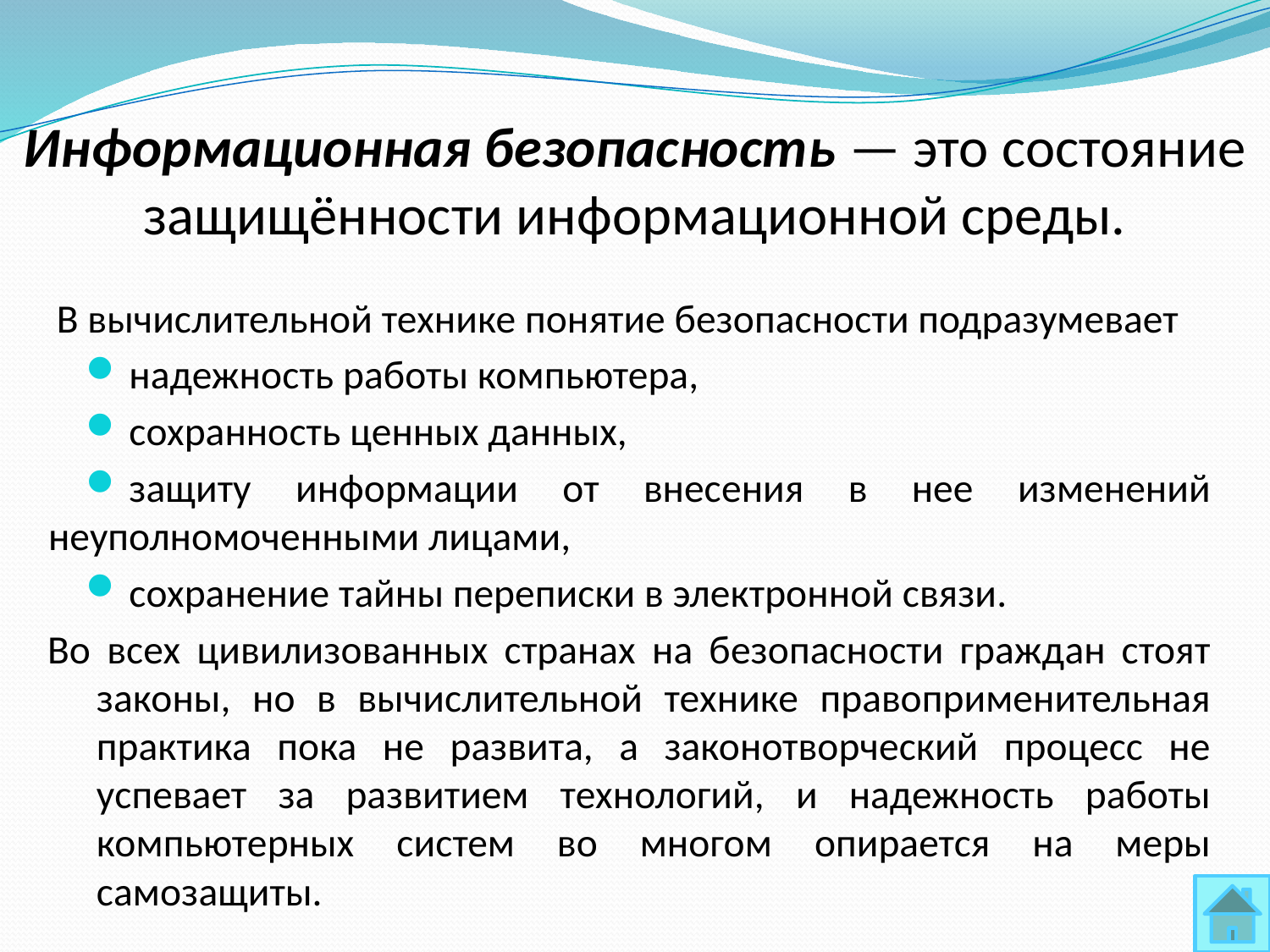

# Информационная безопасность — это состояние защищённости информационной среды.
 В вычислительной технике понятие безопасности подразумевает
надежность работы компьютера,
сохранность ценных данных,
защиту информации от внесения в нее изменений неуполномоченными лицами,
сохранение тайны переписки в электронной связи.
Во всех цивилизованных странах на безопасности граждан стоят законы, но в вычислительной технике правоприменительная практика пока не развита, а законотворческий процесс не успевает за развитием технологий, и надежность работы компьютерных систем во многом опирается на меры самозащиты.